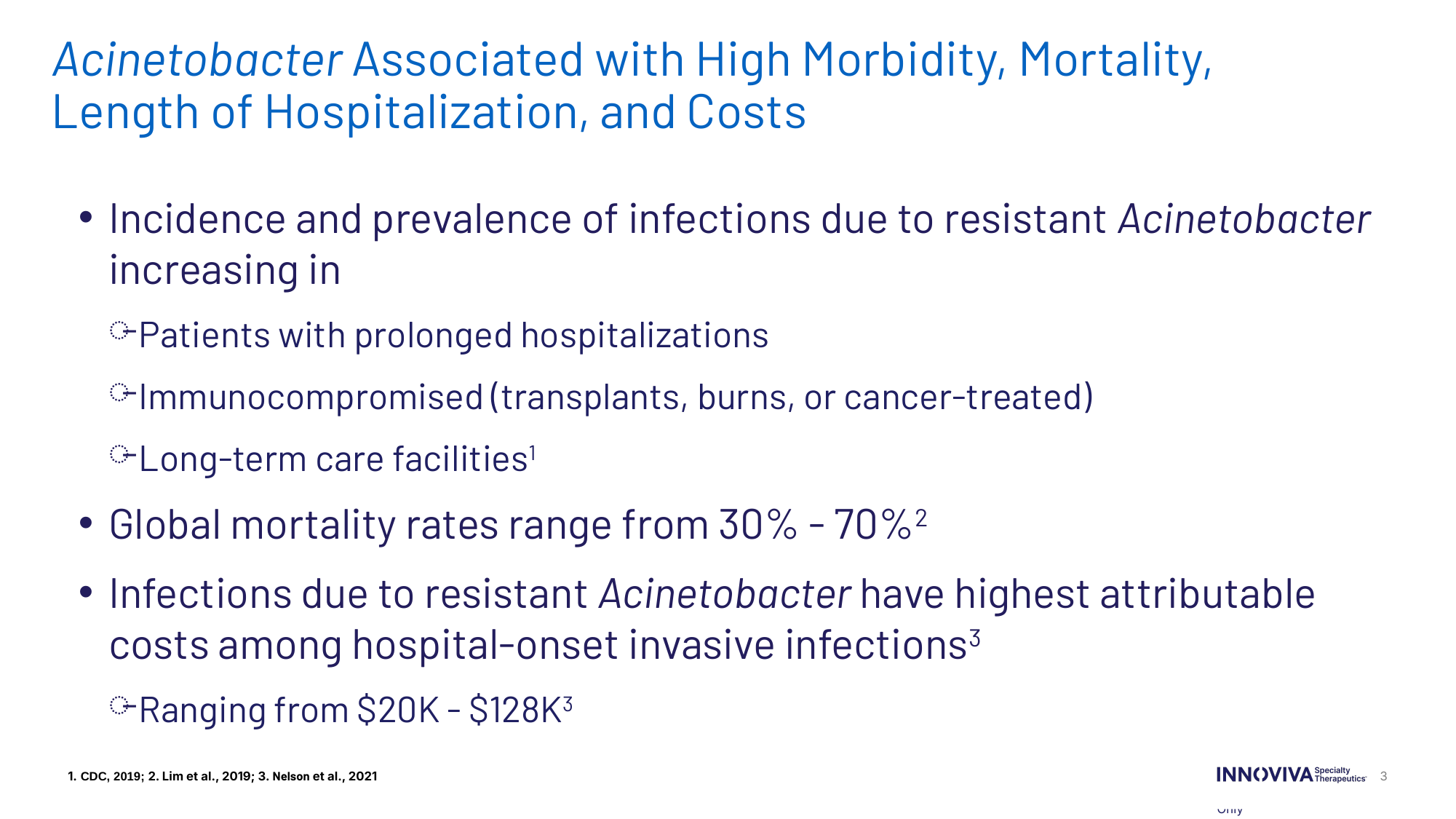

# Acinetobacter Associated with High Morbidity, Mortality, Length of Hospitalization, and Costs
Incidence and prevalence of infections due to resistant Acinetobacter increasing in
Patients with prolonged hospitalizations
Immunocompromised (transplants, burns, or cancer-treated)
Long-term care facilities1
Global mortality rates range from 30% - 70%2
Infections due to resistant Acinetobacter have highest attributable costs among hospital-onset invasive infections3
Ranging from $20K - $128K3
1. CDC, 2019; 2. Lim et al., 2019; 3. Nelson et al., 2021
3